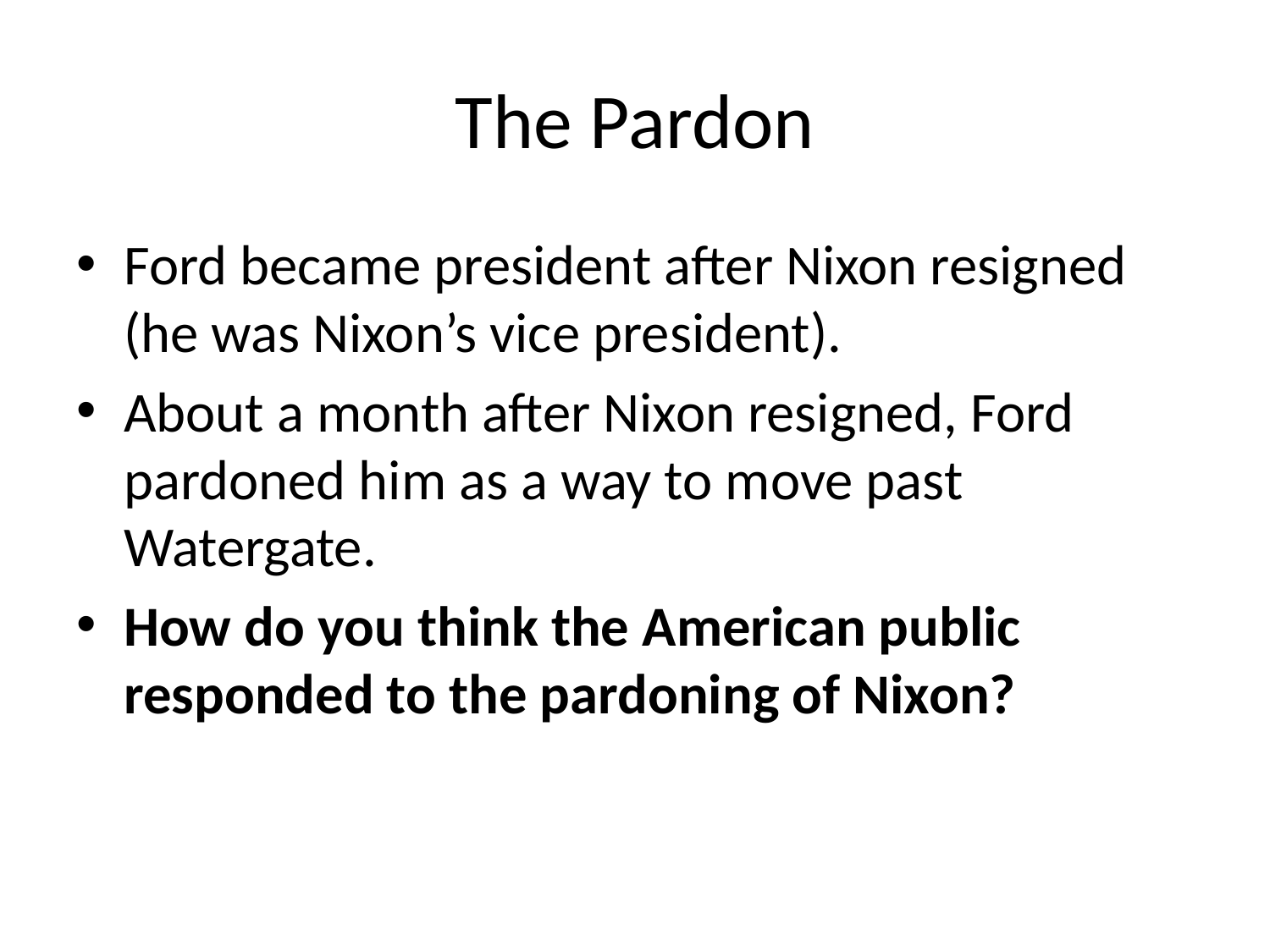

# The Pardon
Ford became president after Nixon resigned (he was Nixon’s vice president).
About a month after Nixon resigned, Ford pardoned him as a way to move past Watergate.
How do you think the American public responded to the pardoning of Nixon?